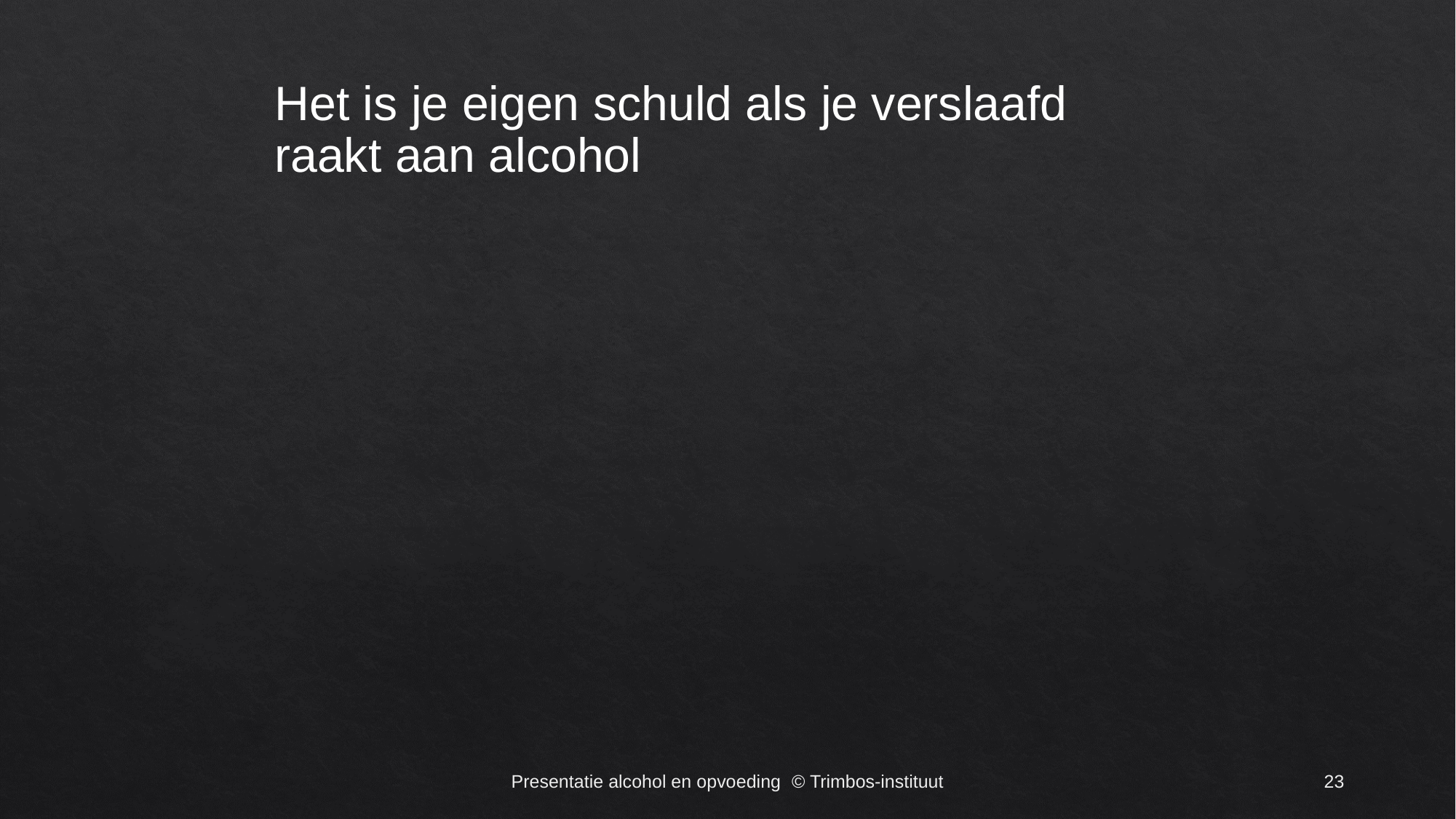

# Het is je eigen schuld als je verslaafd raakt aan alcohol

Presentatie alcohol en opvoeding  © Trimbos-instituut
23